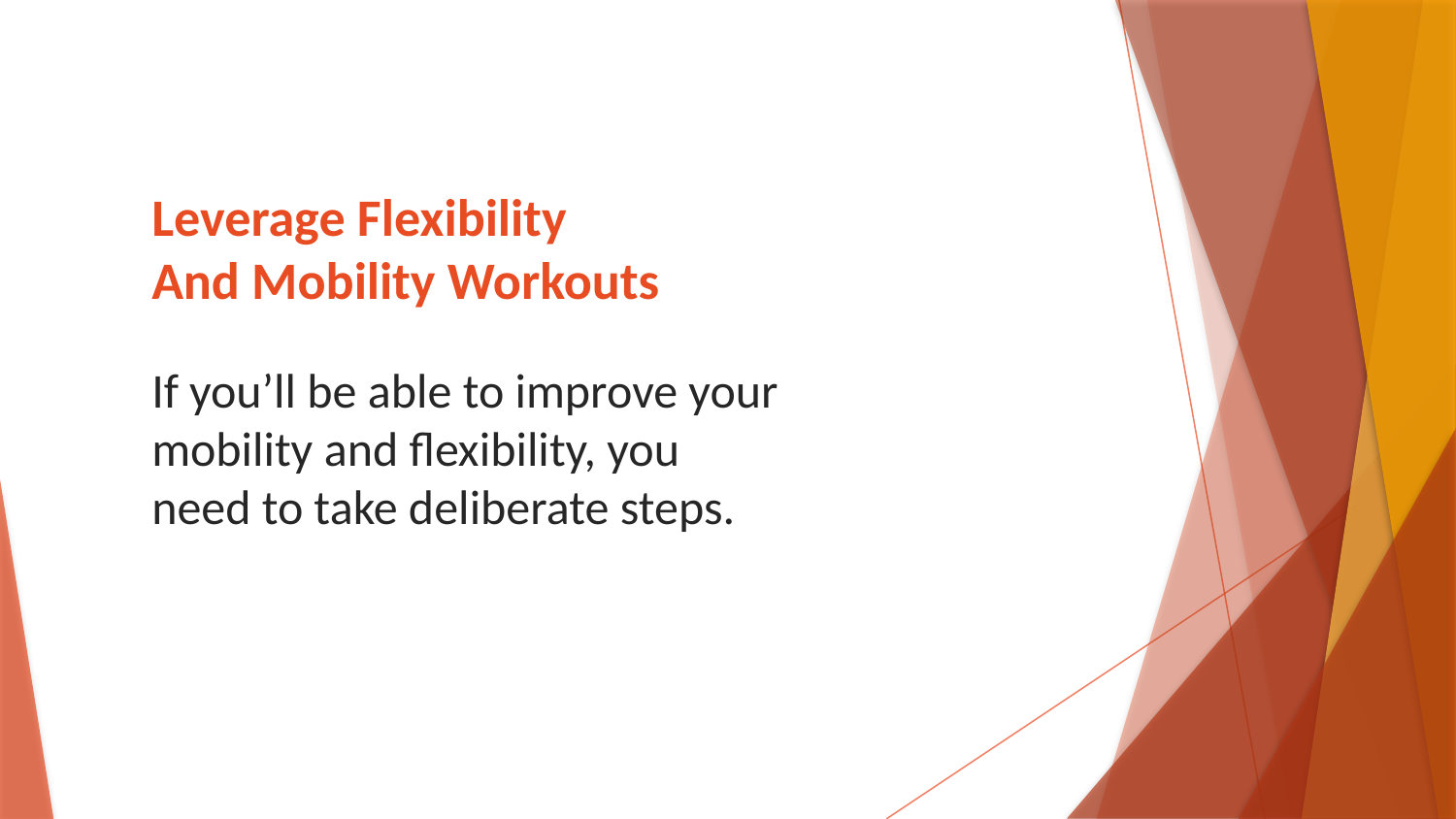

# Leverage Flexibility And Mobility Workouts
If you’ll be able to improve your mobility and flexibility, you need to take deliberate steps.